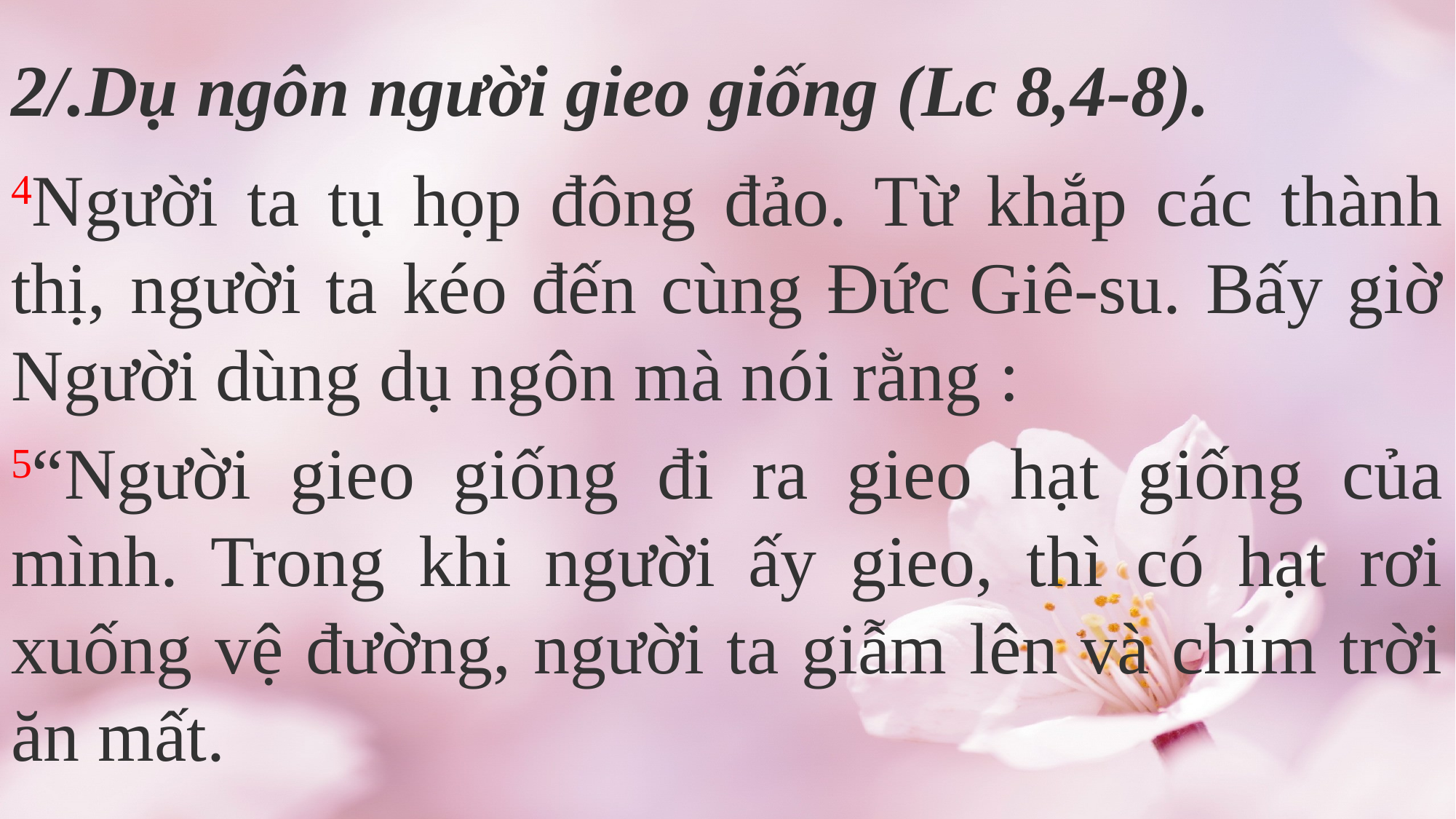

2/.Dụ ngôn người gieo giống (Lc 8,4-8).
4Người ta tụ họp đông đảo. Từ khắp các thành thị, người ta kéo đến cùng Đức Giê-su. Bấy giờ Người dùng dụ ngôn mà nói rằng :
5“Người gieo giống đi ra gieo hạt giống của mình. Trong khi người ấy gieo, thì có hạt rơi xuống vệ đường, người ta giẫm lên và chim trời ăn mất.